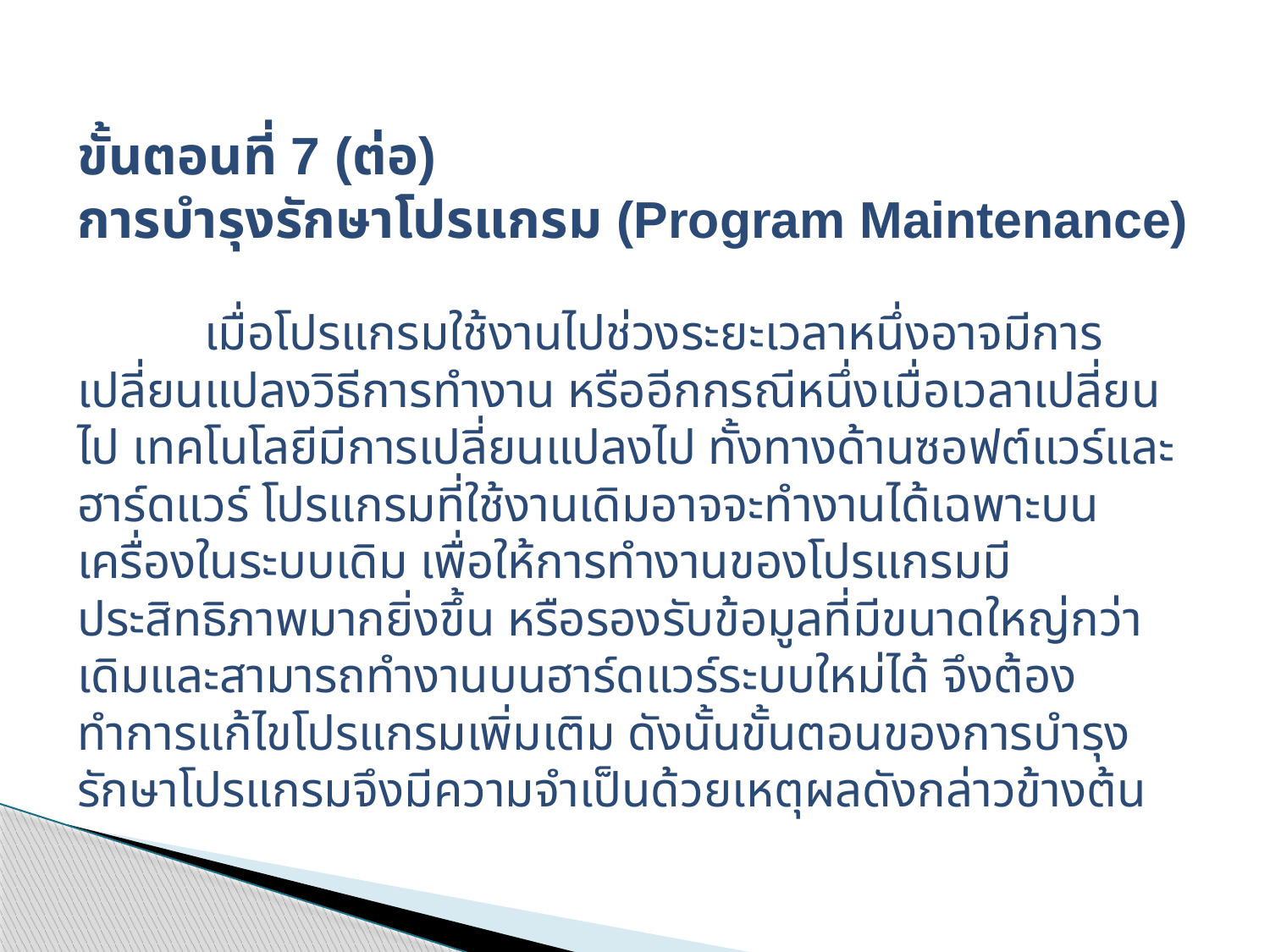

# ขั้นตอนที่ 7 (ต่อ) การบำรุงรักษาโปรแกรม (Program Maintenance)
	เมื่อโปรแกรมใช้งานไปช่วงระยะเวลาหนึ่งอาจมีการเปลี่ยนแปลงวิธีการทำงาน หรืออีกกรณีหนึ่งเมื่อเวลาเปลี่ยนไป เทคโนโลยีมีการเปลี่ยนแปลงไป ทั้งทางด้านซอฟต์แวร์และฮาร์ดแวร์ โปรแกรมที่ใช้งานเดิมอาจจะทำงานได้เฉพาะบนเครื่องในระบบเดิม เพื่อให้การทำงานของโปรแกรมมีประสิทธิภาพมากยิ่งขึ้น หรือรองรับข้อมูลที่มีขนาดใหญ่กว่าเดิมและสามารถทำงานบนฮาร์ดแวร์ระบบใหม่ได้ จึงต้องทำการแก้ไขโปรแกรมเพิ่มเติม ดังนั้นขั้นตอนของการบำรุงรักษาโปรแกรมจึงมีความจำเป็นด้วยเหตุผลดังกล่าวข้างต้น